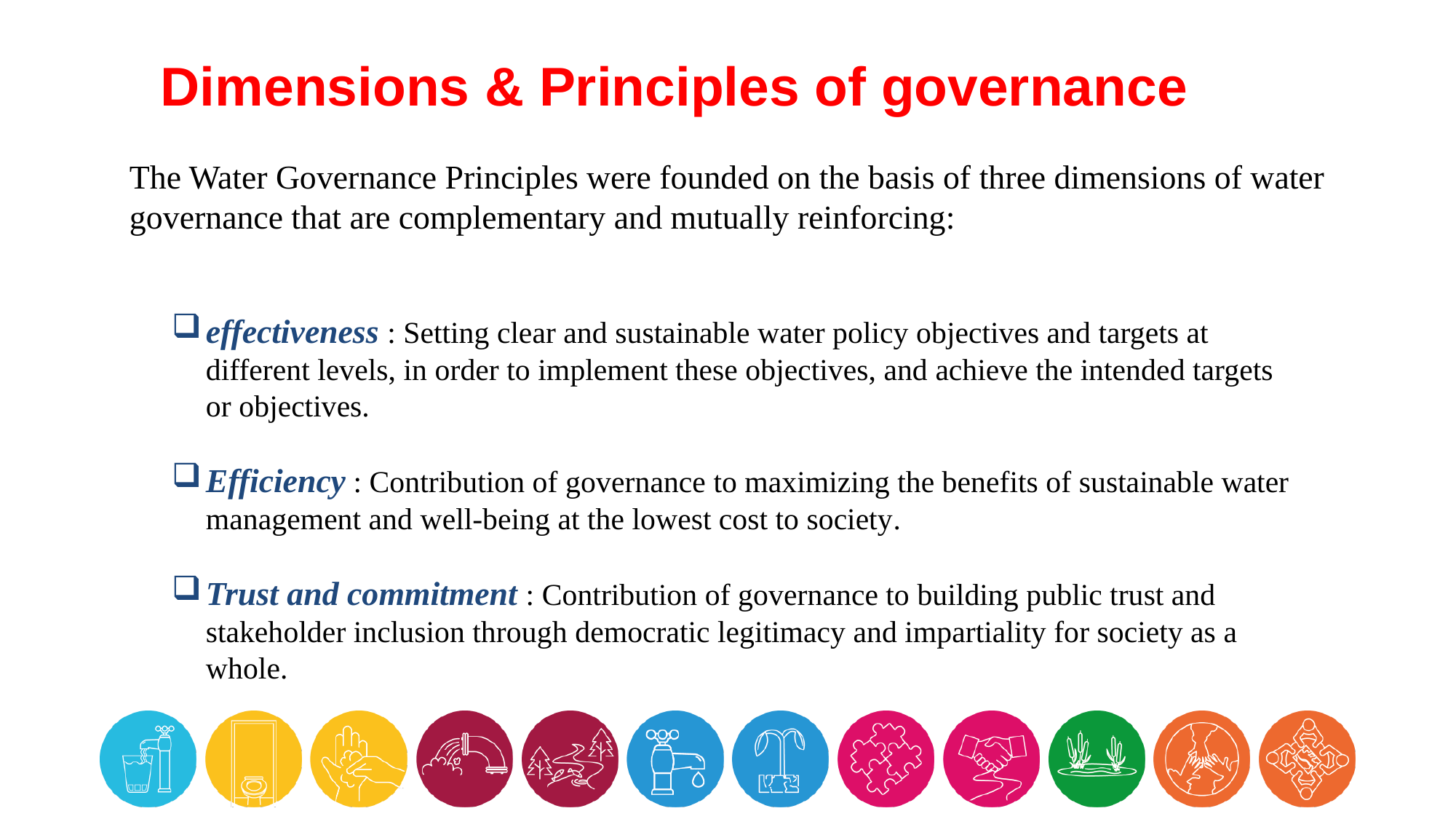

Dimensions & Principles of governance
The Water Governance Principles were founded on the basis of three dimensions of water governance that are complementary and mutually reinforcing:

effectiveness : Setting clear and sustainable water policy objectives and targets at different levels, in order to implement these objectives, and achieve the intended targets or objectives.

Efficiency : Contribution of governance to maximizing the benefits of sustainable water management and well-being at the lowest cost to society.

Trust and commitment : Contribution of governance to building public trust and stakeholder inclusion through democratic legitimacy and impartiality for society as a whole.